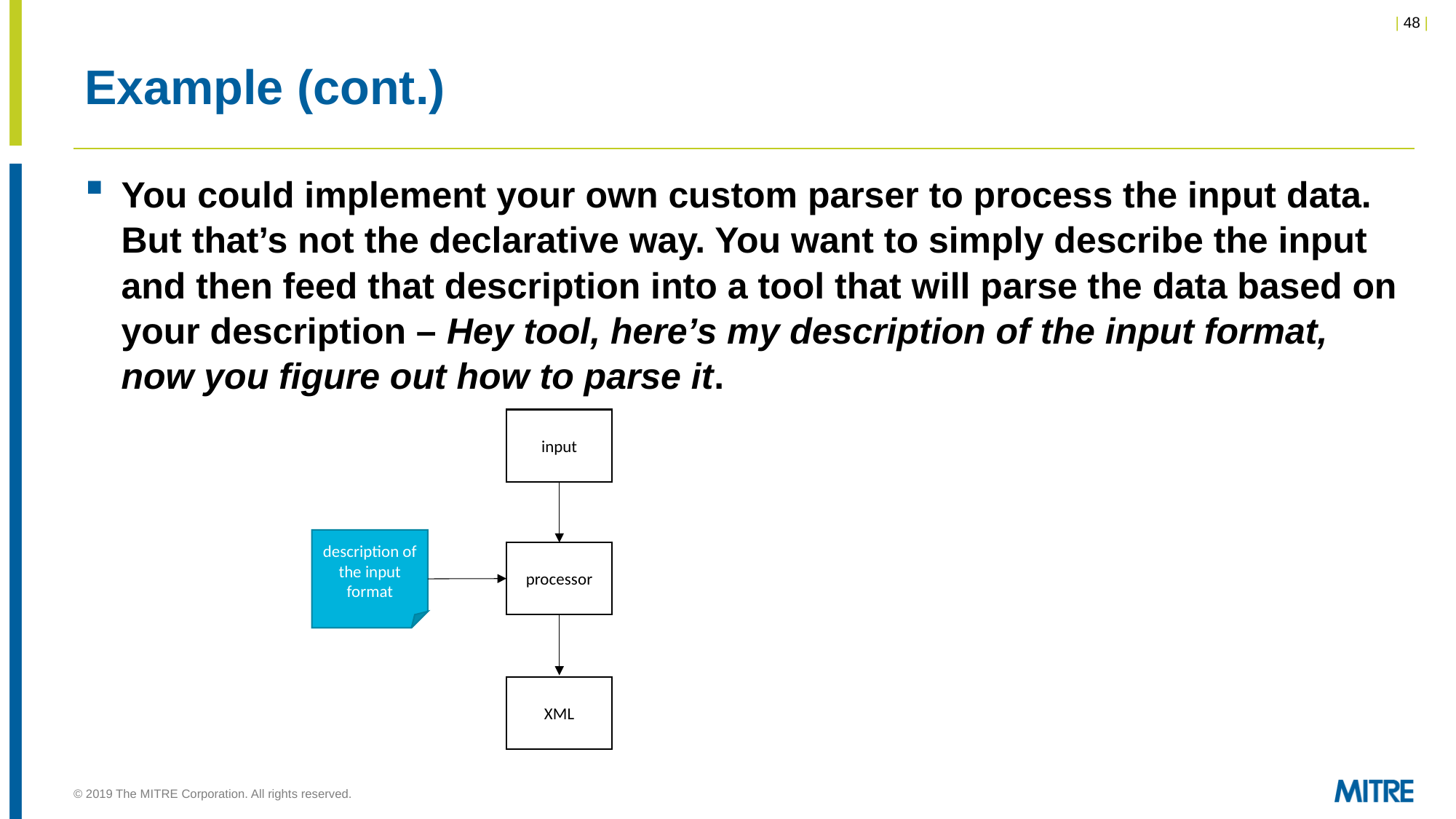

# Example (cont.)
You could implement your own custom parser to process the input data. But that’s not the declarative way. You want to simply describe the input and then feed that description into a tool that will parse the data based on your description – Hey tool, here’s my description of the input format, now you figure out how to parse it.
input
description of the input format
processor
XML
© 2019 The MITRE Corporation. All rights reserved.